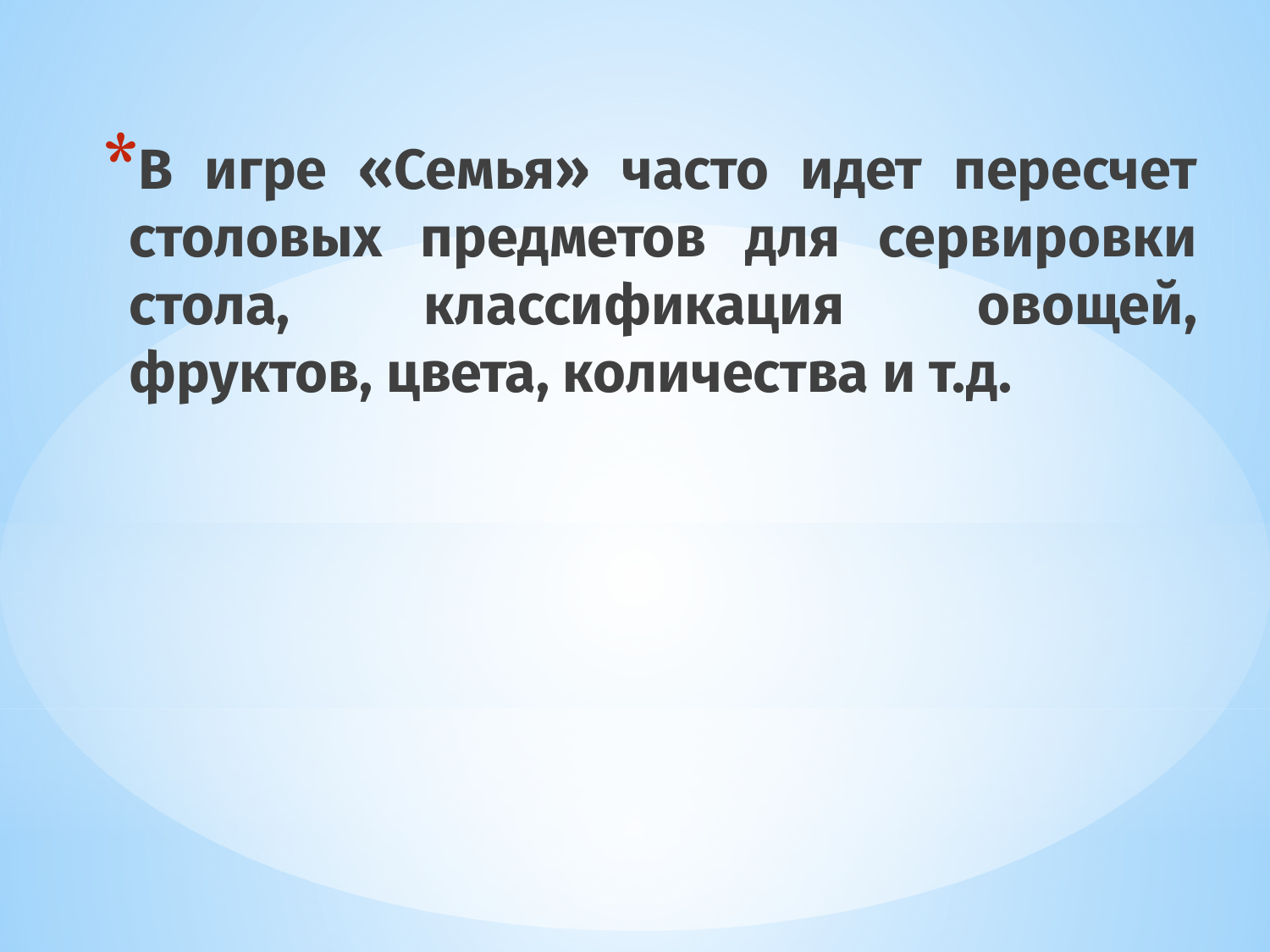

В игре «Семья» часто идет пересчет столовых предметов для сервировки стола, классификация овощей, фруктов, цвета, количества и т.д.